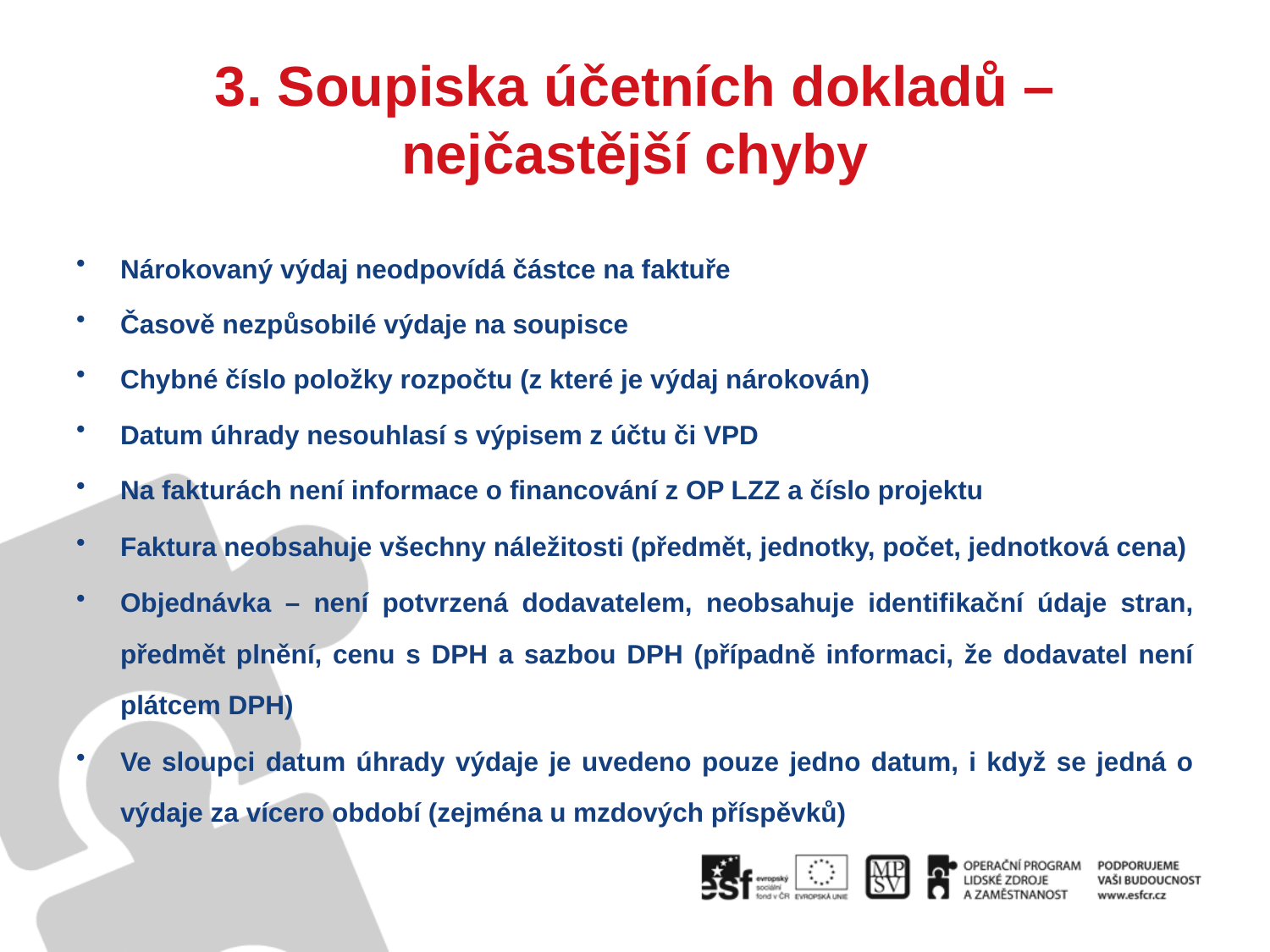

# 3. Soupiska účetních dokladů – nejčastější chyby

Nárokovaný výdaj neodpovídá částce na faktuře

Časově nezpůsobilé výdaje na soupisce

Chybné číslo položky rozpočtu (z které je výdaj nárokován)

Datum úhrady nesouhlasí s výpisem z účtu či VPD
Na fakturách není informace o financování z OP LZZ a číslo projektu
Faktura neobsahuje všechny náležitosti (předmět, jednotky, počet, jednotková cena)
Objednávka – není potvrzená dodavatelem, neobsahuje identifikační údaje stran, předmět plnění, cenu s DPH a sazbou DPH (případně informaci, že dodavatel není plátcem DPH)
Ve sloupci datum úhrady výdaje je uvedeno pouze jedno datum, i když se jedná o výdaje za vícero období (zejména u mzdových příspěvků)